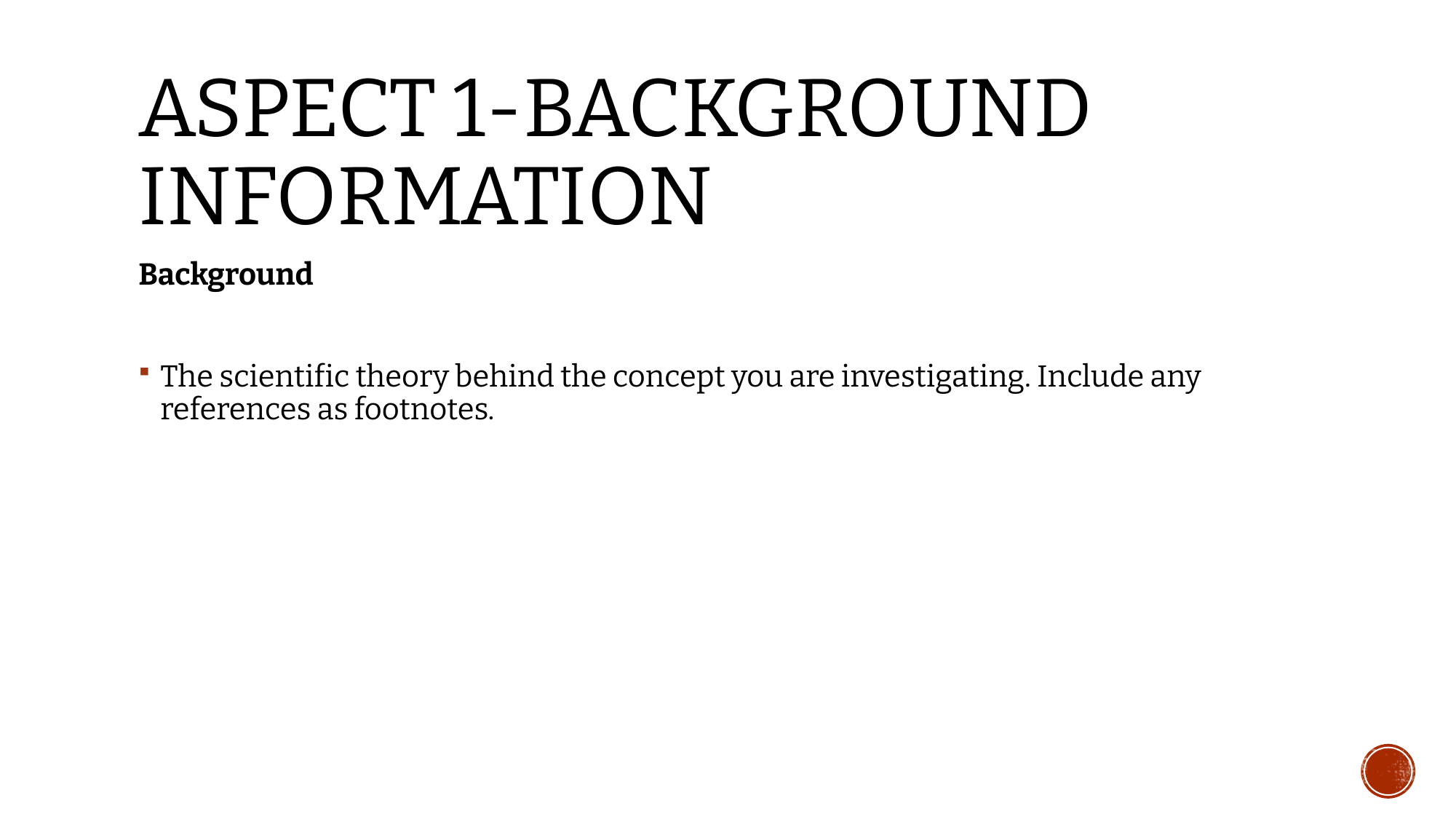

# Aspect 1-background information
Background

The scientific theory behind the concept you are investigating. Include any references as footnotes.